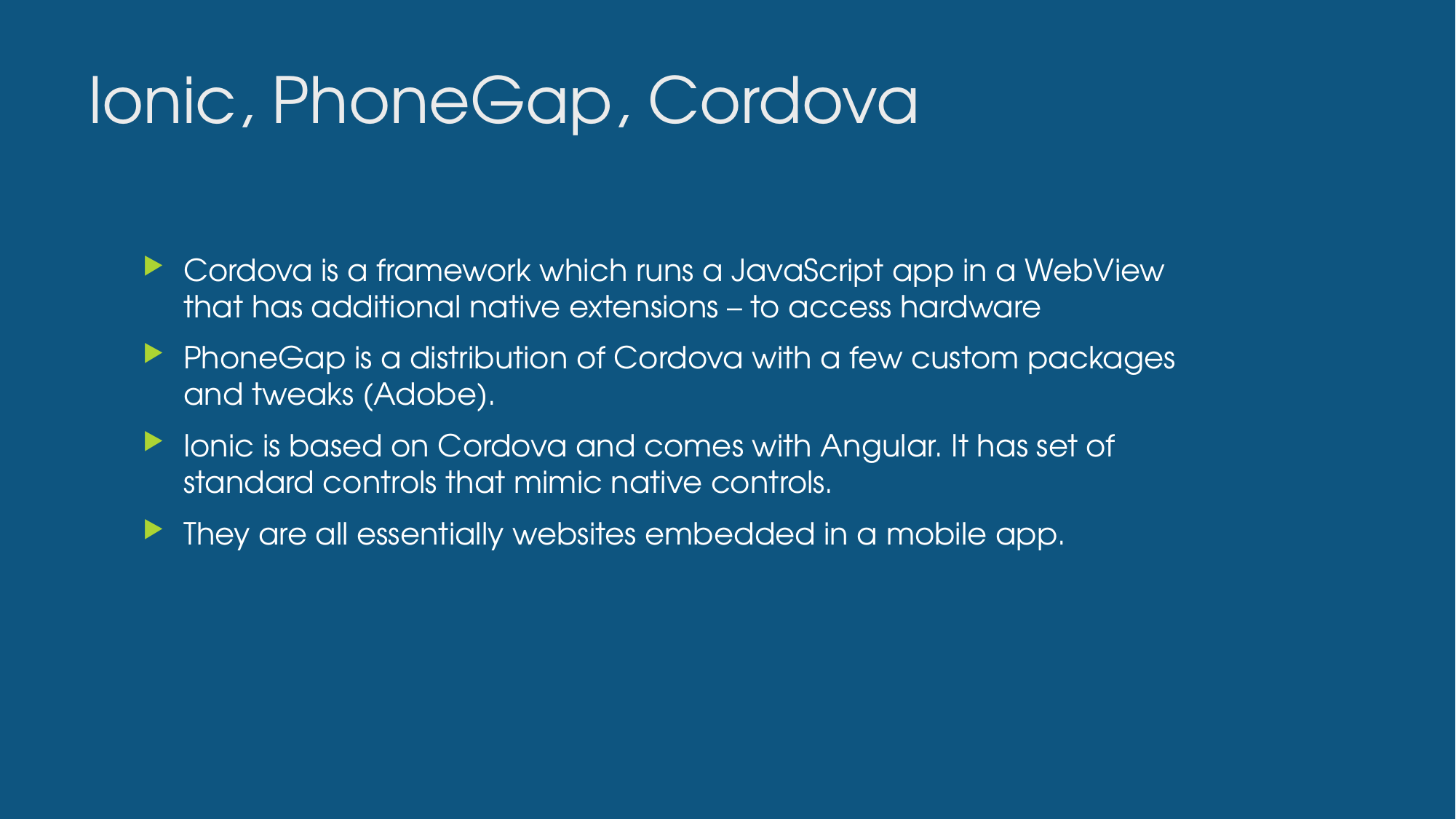

14
# Ionic, PhoneGap, Cordova
Cordova is a framework which runs a JavaScript app in a WebView that has additional native extensions – to access hardware
PhoneGap is a distribution of Cordova with a few custom packages and tweaks (Adobe).
Ionic is based on Cordova and comes with Angular. It has set of standard controls that mimic native controls.
They are all essentially websites embedded in a mobile app.